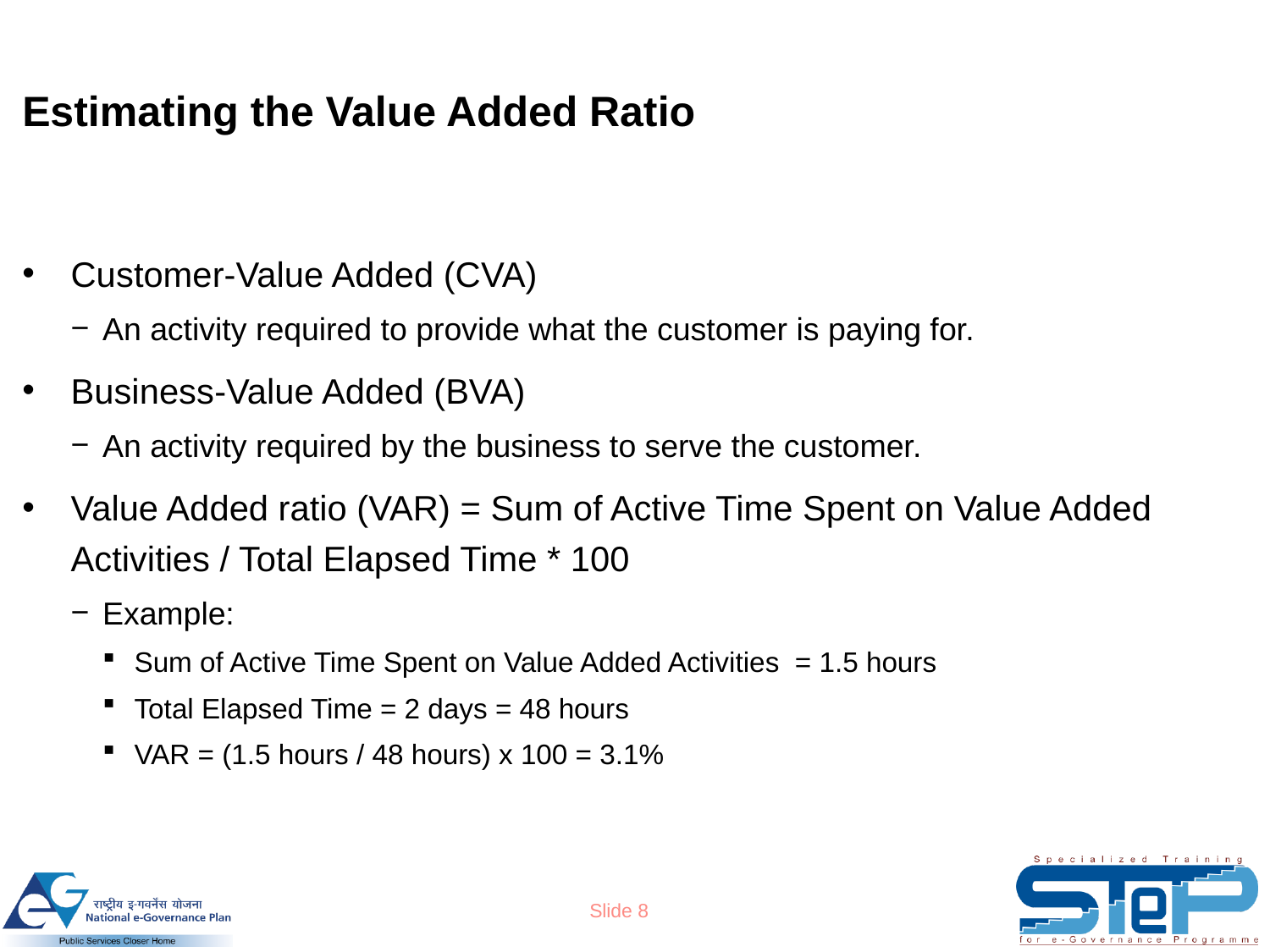

# Estimating the Value Added Ratio
Customer-Value Added (CVA)
An activity required to provide what the customer is paying for.
Business-Value Added (BVA)
An activity required by the business to serve the customer.
Value Added ratio (VAR) = Sum of Active Time Spent on Value Added Activities / Total Elapsed Time * 100
Example:
Sum of Active Time Spent on Value Added Activities  = 1.5 hours
Total Elapsed Time = 2 days = 48 hours
VAR = (1.5 hours / 48 hours) x 100 = 3.1%